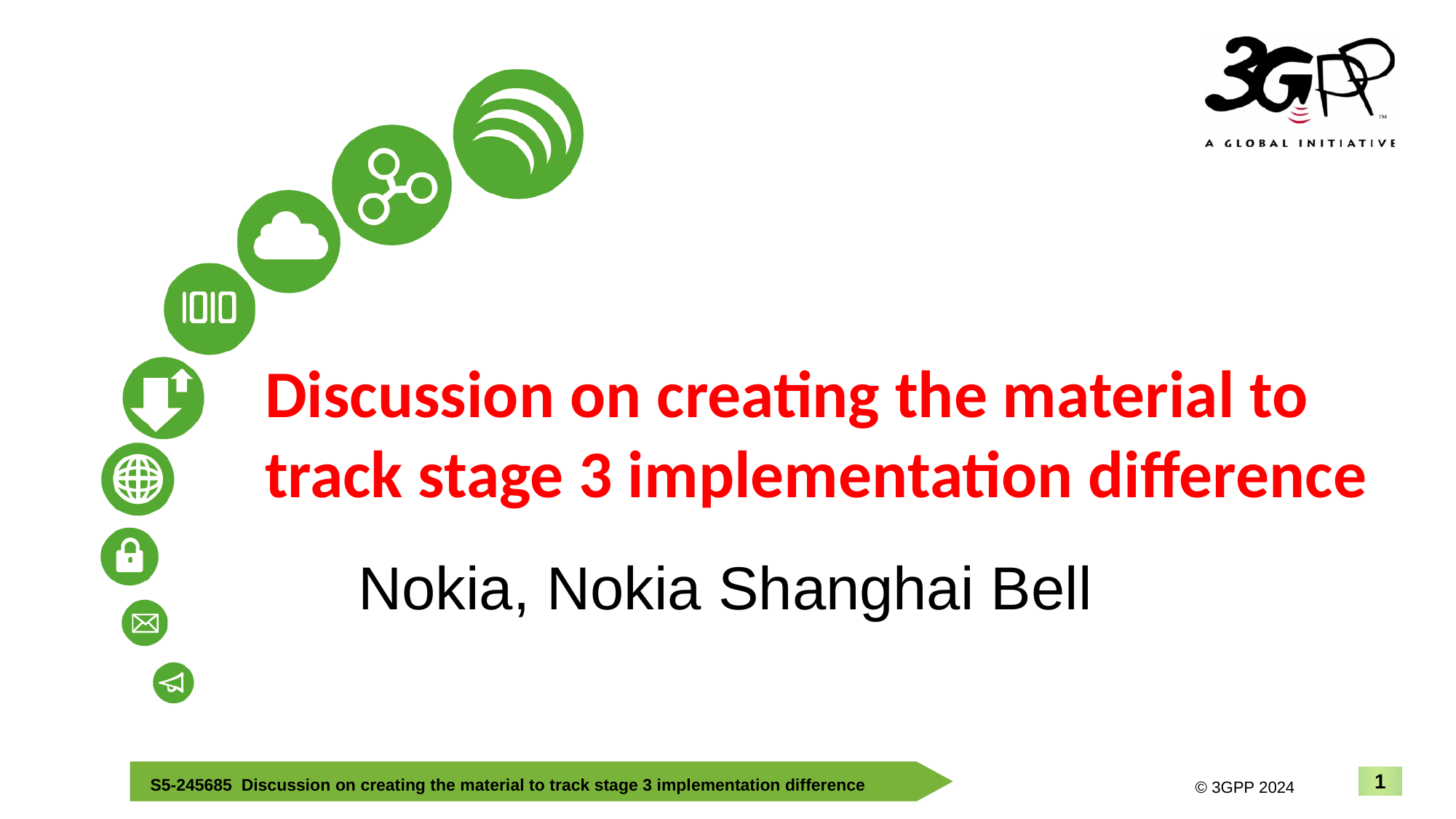

# Discussion on creating the material to track stage 3 implementation difference

Nokia, Nokia Shanghai Bell